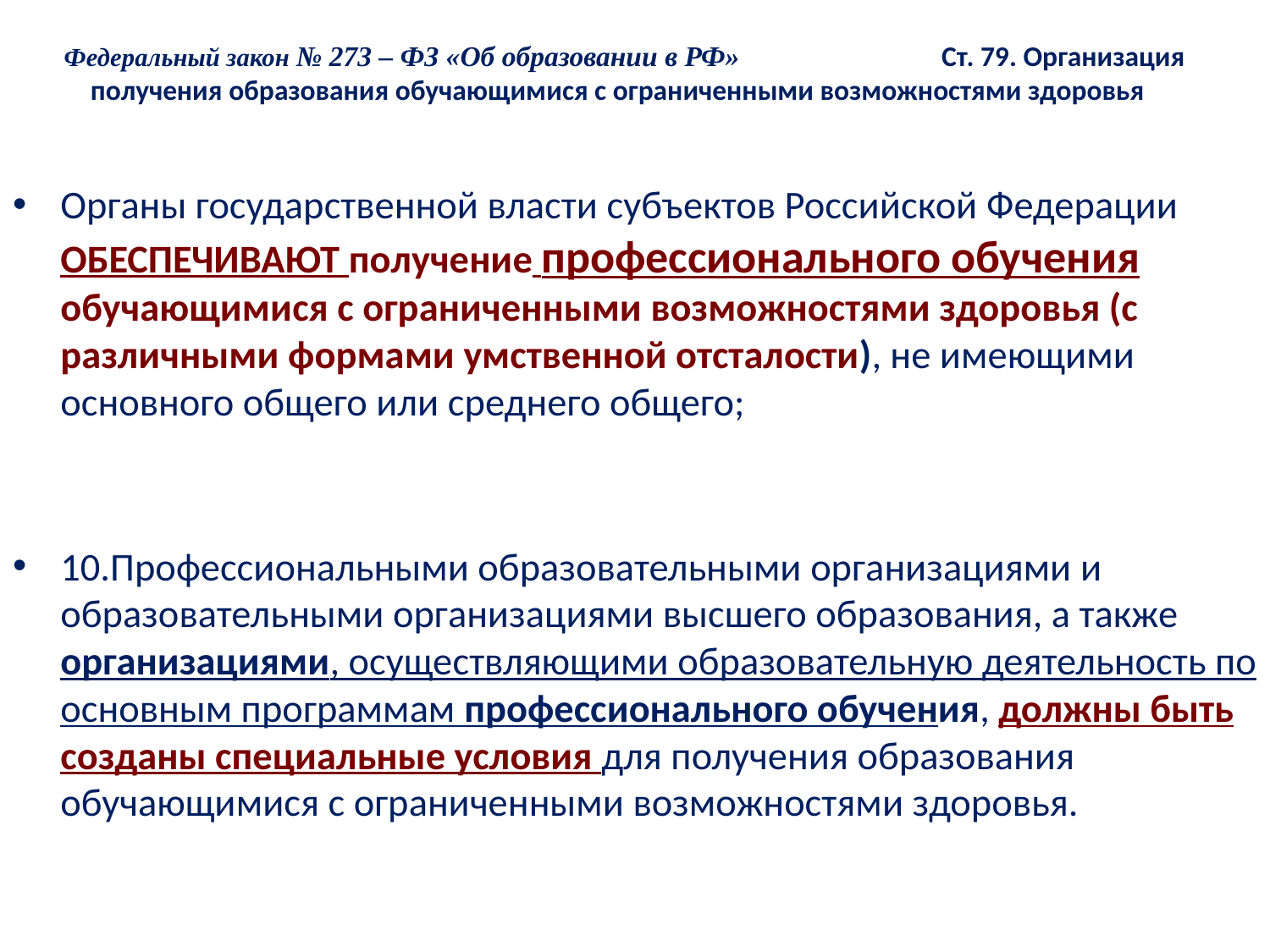

# Федеральный закон № 273 – ФЗ «Об образовании в РФ»                            Ст. 79. Организация получения образования обучающимися с ограниченными возможностями здоровья
Органы государственной власти субъектов Российской Федерации ОБЕСПЕЧИВАЮТ получение профессионального обучения обучающимися с ограниченными возможностями здоровья (с различными формами умственной отсталости), не имеющими основного общего или среднего общего;

10.Профессиональными образовательными организациями и образовательными организациями высшего образования, а также организациями, осуществляющими образовательную деятельность по основным программам профессионального обучения, должны быть созданы специальные условия для получения образования обучающимися с ограниченными возможностями здоровья.